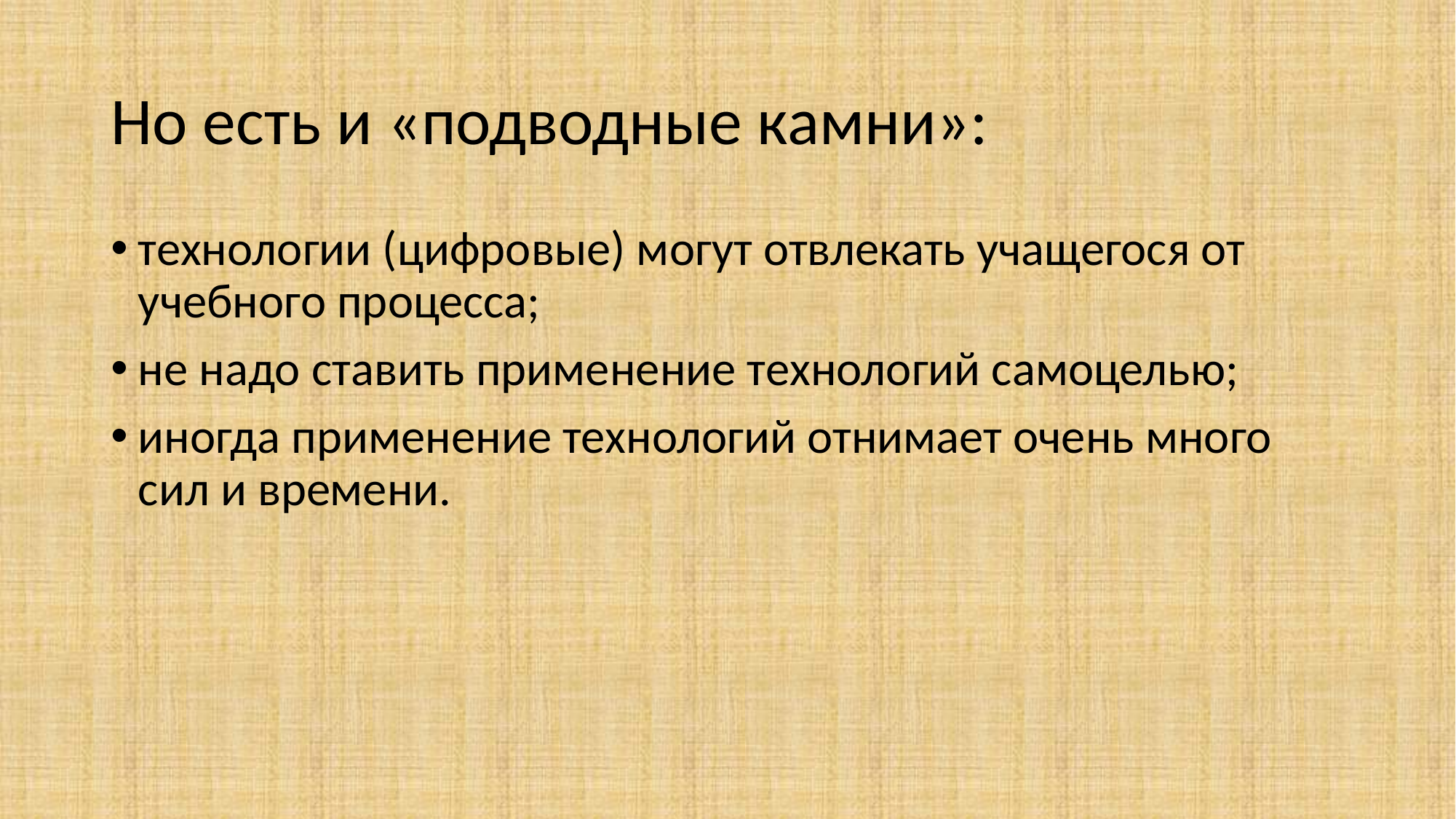

# Но есть и «подводные камни»:
технологии (цифровые) могут отвлекать учащегося от учебного процесса;
не надо ставить применение технологий самоцелью;
иногда применение технологий отнимает очень много сил и времени.